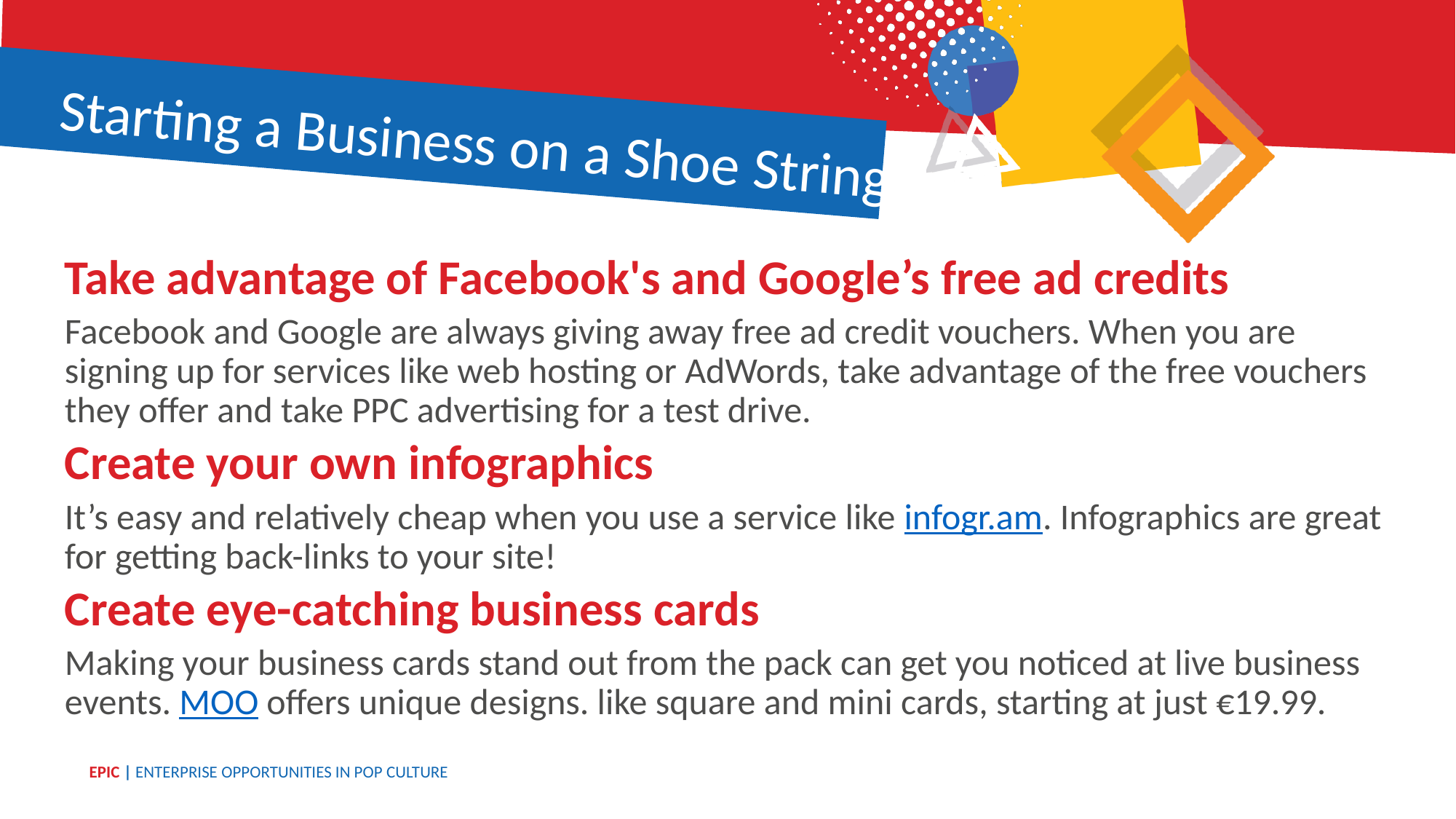

Starting a Business on a Shoe String

Take advantage of Facebook's and Google’s free ad credits
Facebook and Google are always giving away free ad credit vouchers. When you are signing up for services like web hosting or AdWords, take advantage of the free vouchers they offer and take PPC advertising for a test drive.
Create your own infographics
It’s easy and relatively cheap when you use a service like infogr.am. Infographics are great for getting back-links to your site!
Create eye-catching business cards
Making your business cards stand out from the pack can get you noticed at live business events. MOO offers unique designs. like square and mini cards, starting at just €19.99.